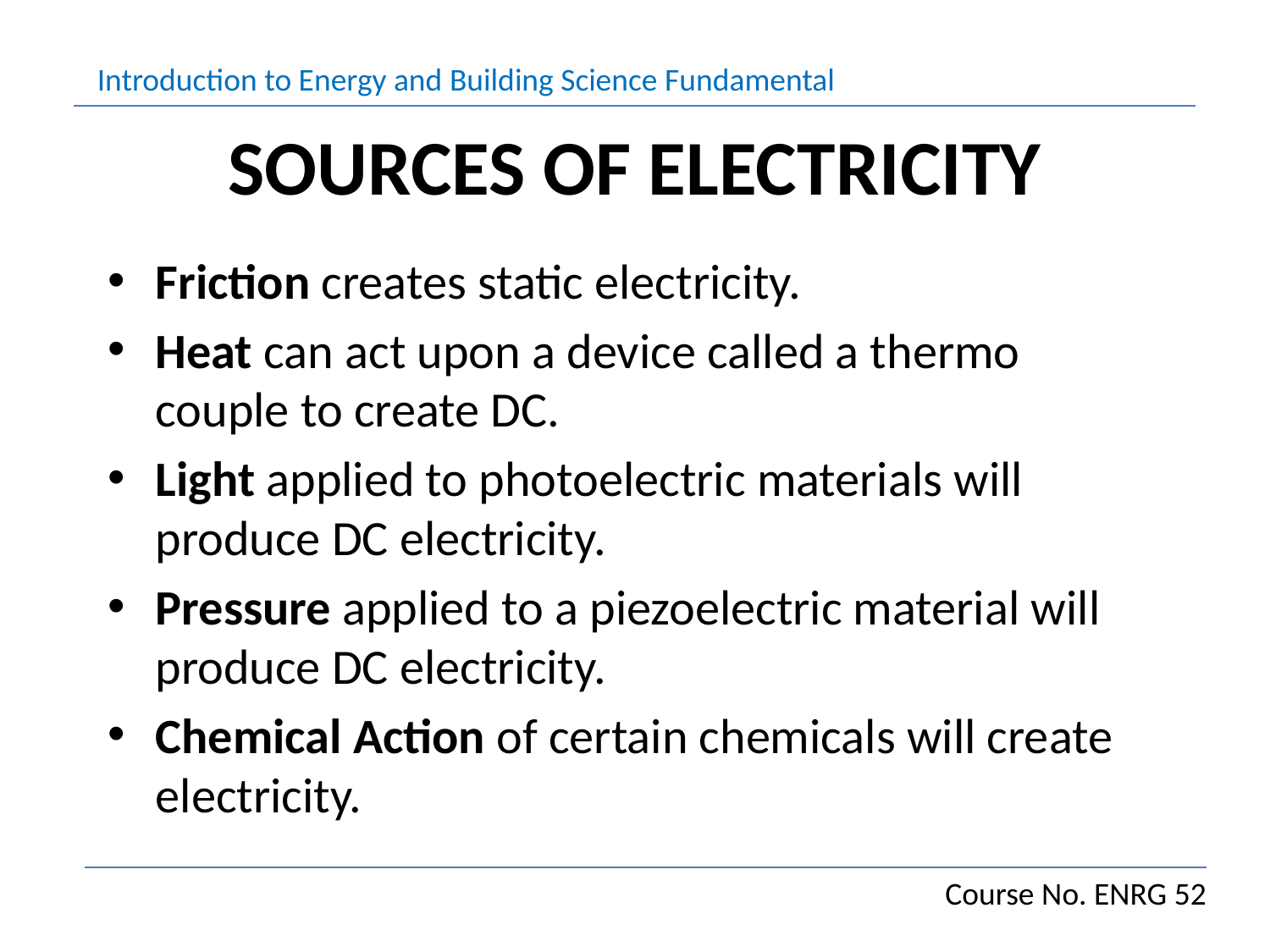

# SOURCES OF ELECTRICITY
Friction creates static electricity.
Heat can act upon a device called a thermo couple to create DC.
Light applied to photoelectric materials will produce DC electricity.
Pressure applied to a piezoelectric material will produce DC electricity.
Chemical Action of certain chemicals will create electricity.